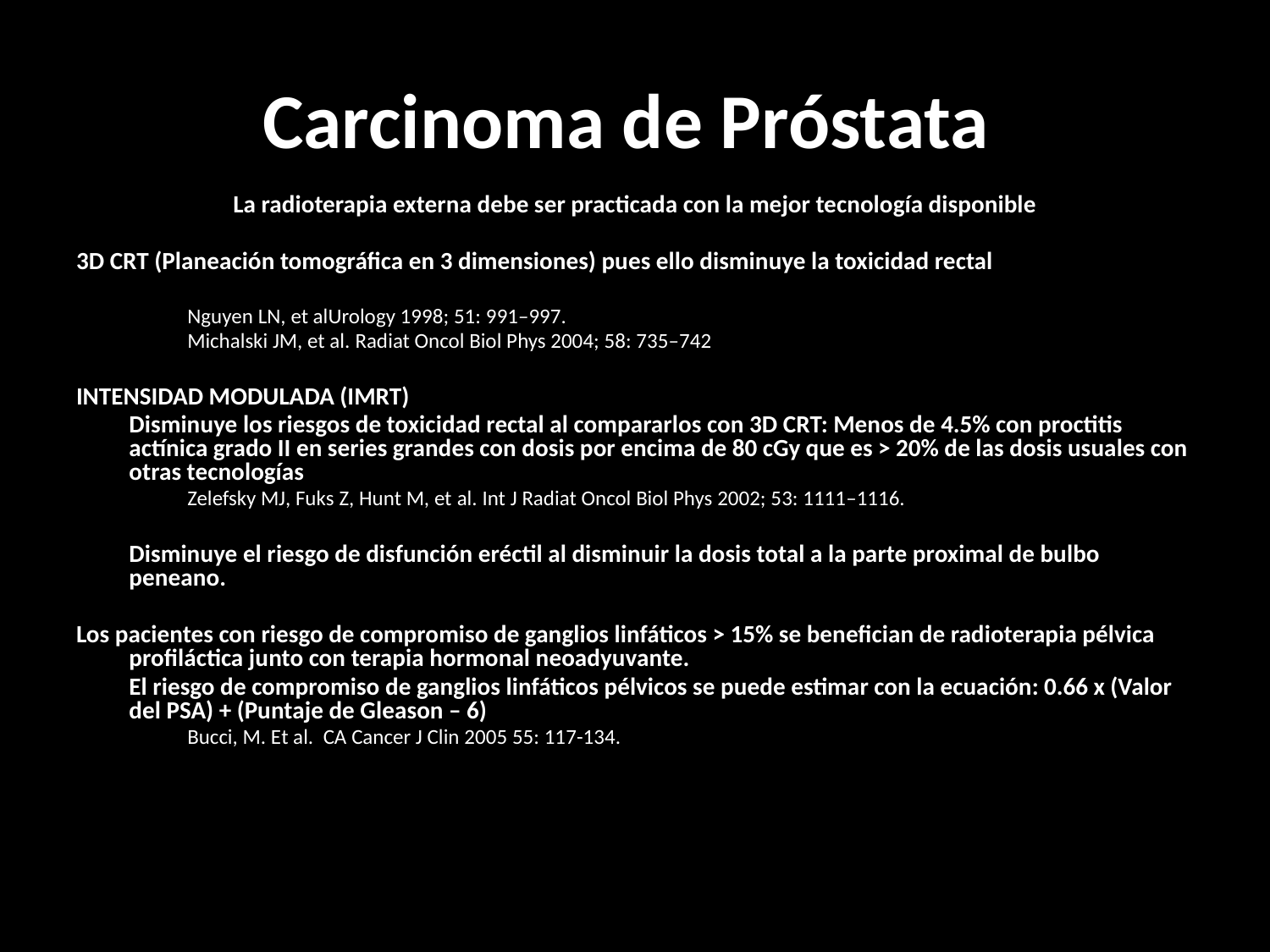

# Carcinoma de Próstata
La radioterapia externa debe ser practicada con la mejor tecnología disponible

3D CRT (Planeación tomográfica en 3 dimensiones) pues ello disminuye la toxicidad rectal

	Nguyen LN, et alUrology 1998; 51: 991–997.
	Michalski JM, et al. Radiat Oncol Biol Phys 2004; 58: 735–742

INTENSIDAD MODULADA (IMRT)
	Disminuye los riesgos de toxicidad rectal al compararlos con 3D CRT: Menos de 4.5% con proctitis actínica grado II en series grandes con dosis por encima de 80 cGy que es > 20% de las dosis usuales con otras tecnologías
	Zelefsky MJ, Fuks Z, Hunt M, et al. Int J Radiat Oncol Biol Phys 2002; 53: 1111–1116.

	Disminuye el riesgo de disfunción eréctil al disminuir la dosis total a la parte proximal de bulbo peneano.

Los pacientes con riesgo de compromiso de ganglios linfáticos > 15% se benefician de radioterapia pélvica profiláctica junto con terapia hormonal neoadyuvante.
	El riesgo de compromiso de ganglios linfáticos pélvicos se puede estimar con la ecuación: 0.66 x (Valor del PSA) + (Puntaje de Gleason – 6)
	Bucci, M. Et al.  CA Cancer J Clin 2005 55: 117-134.